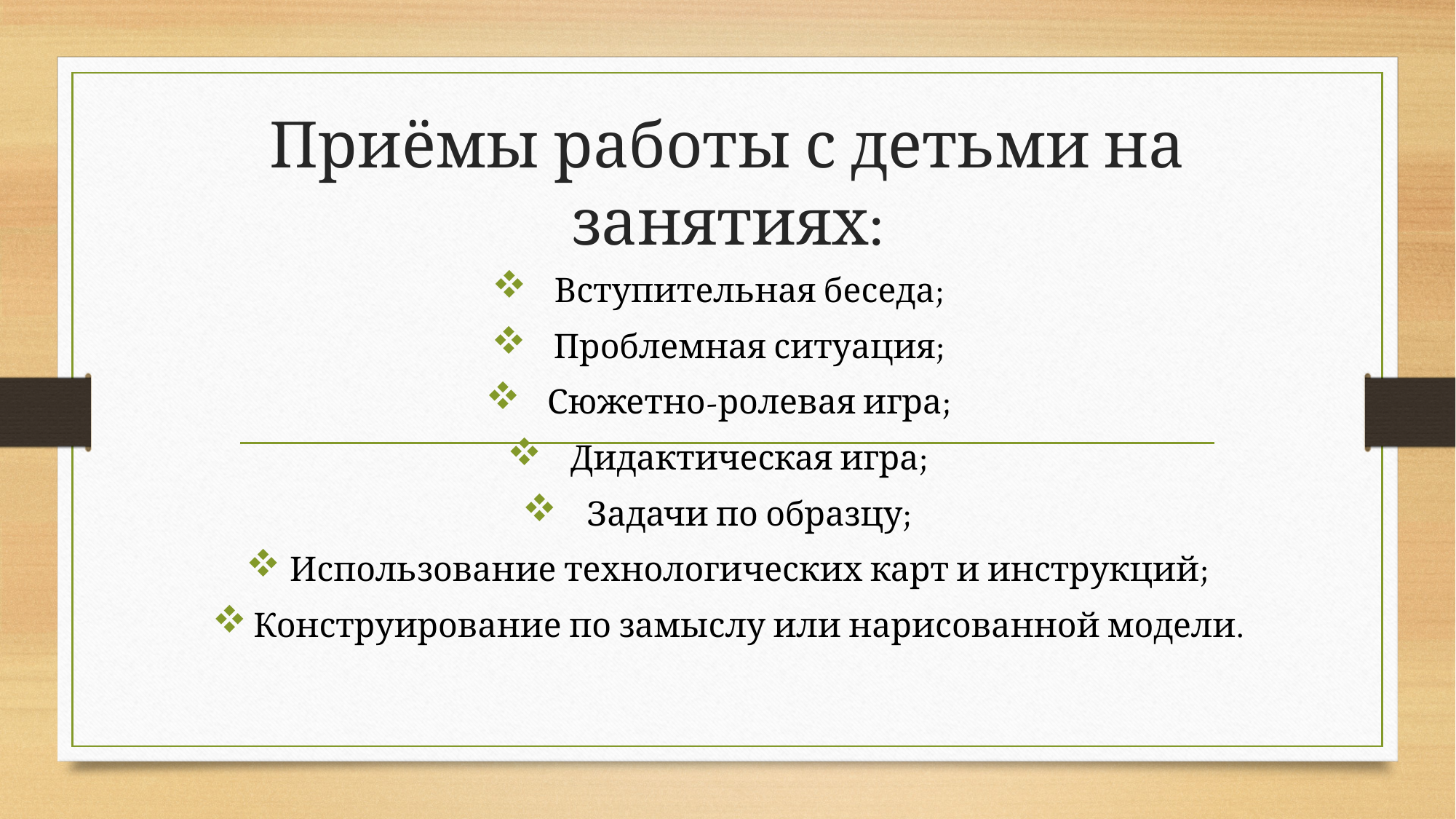

# Приёмы работы с детьми на занятиях:
Вступительная беседа;
Проблемная ситуация;
Сюжетно-ролевая игра;
Дидактическая игра;
Задачи по образцу;
Использование технологических карт и инструкций;
Конструирование по замыслу или нарисованной модели.